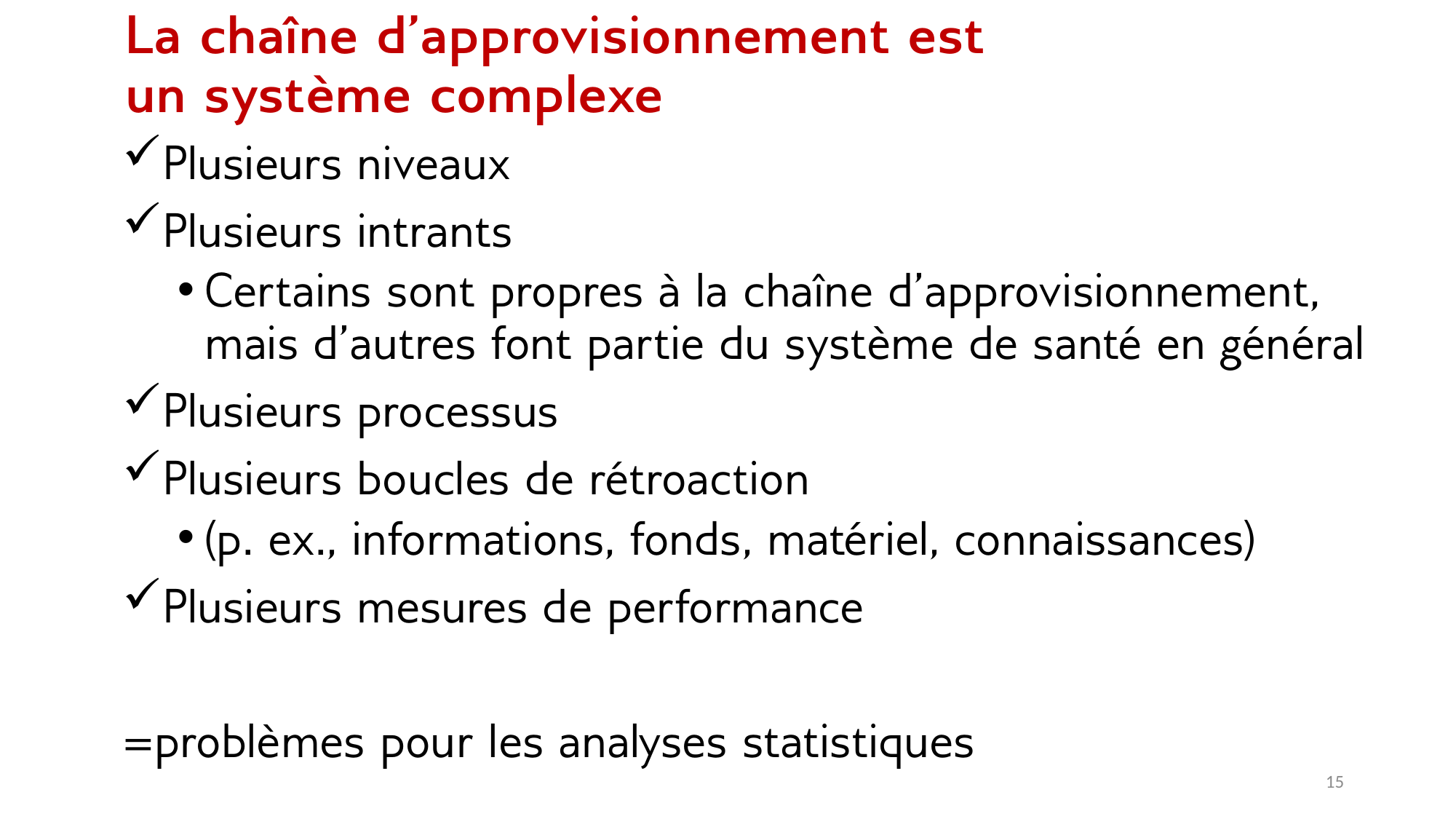

# La chaîne d’approvisionnement est un système complexe
Plusieurs niveaux
Plusieurs intrants
Certains sont propres à la chaîne d’approvisionnement, mais d’autres font partie du système de santé en général
Plusieurs processus
Plusieurs boucles de rétroaction
(p. ex., informations, fonds, matériel, connaissances)
Plusieurs mesures de performance

=problèmes pour les analyses statistiques

15